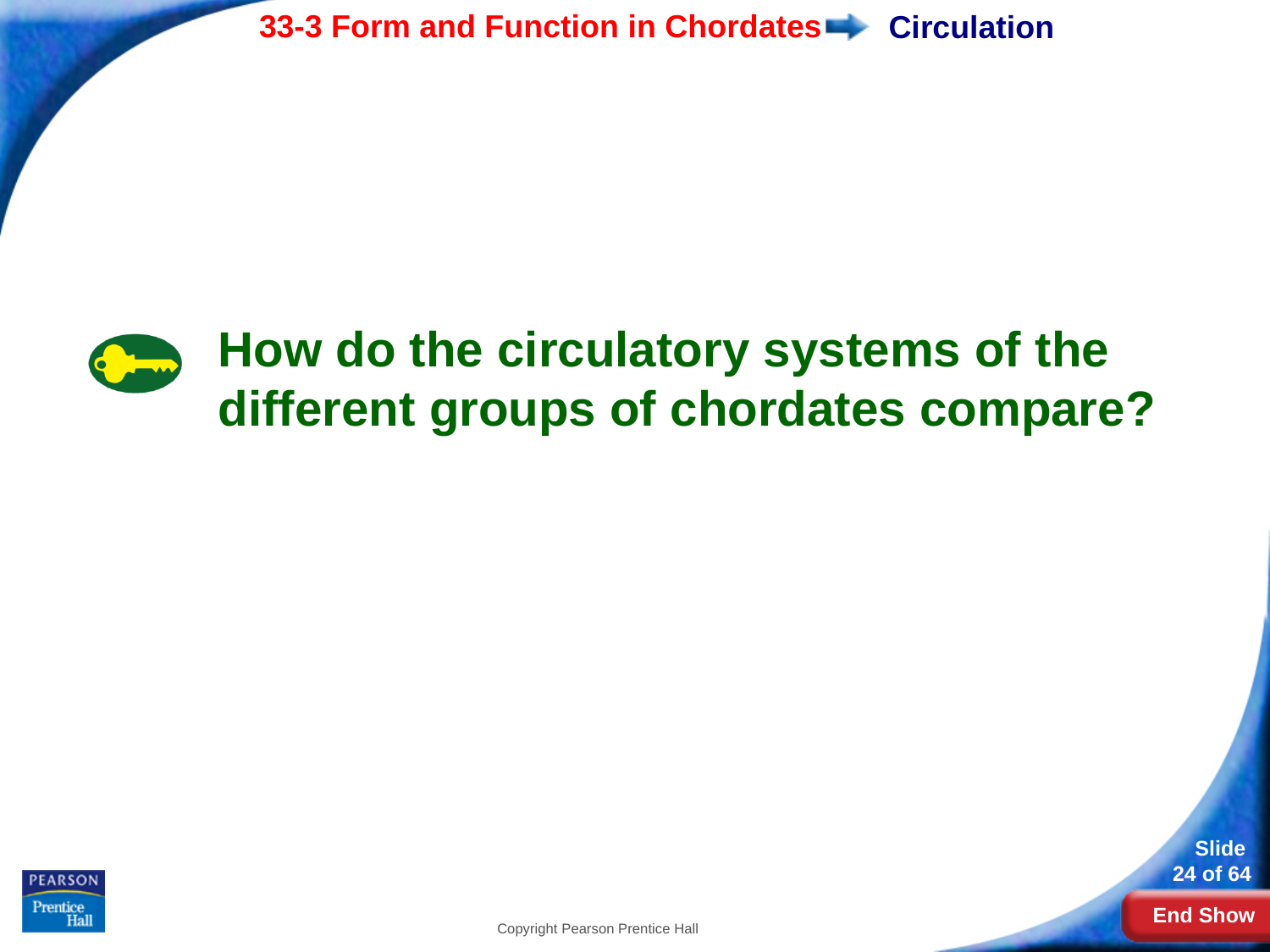

# Circulation

How do the circulatory systems of the different groups of chordates compare?

Copyright Pearson Prentice Hall